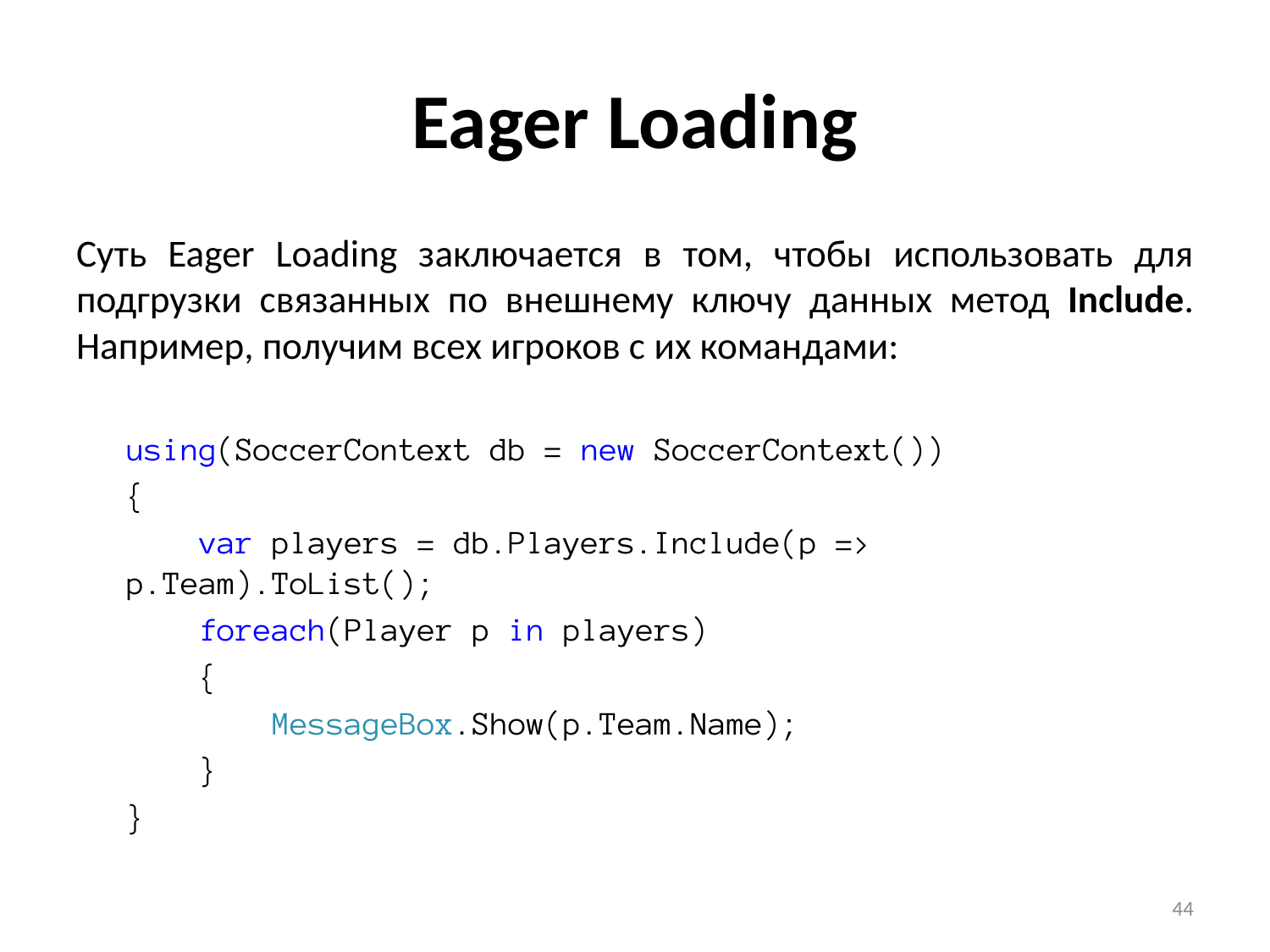

# Eager Loading
Суть Eager Loading заключается в том, чтобы использовать для подгрузки связанных по внешнему ключу данных метод Include. Например, получим всех игроков с их командами:

using(SoccerContext db = new SoccerContext())
{
    var players = db.Players.Include(p => p.Team).ToList();
    foreach(Player p in players)
    {
        MessageBox.Show(p.Team.Name);
    }
}
44